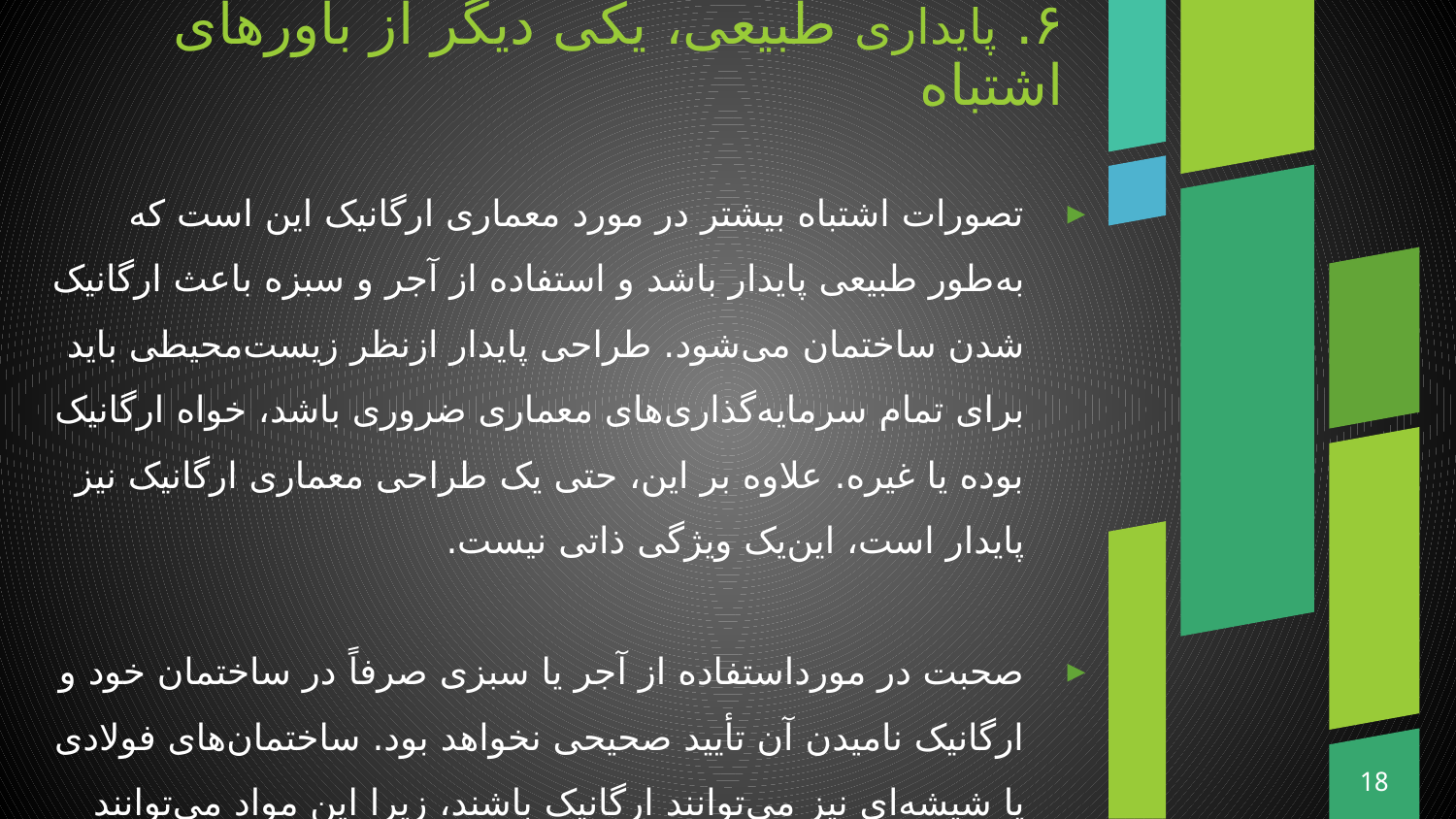

# ۶. پایداری طبیعی، یکی دیگر از باورهای اشتباه
تصورات اشتباه بیشتر در مورد معماری ارگانیک این است که به‌طور طبیعی پایدار باشد و استفاده از آجر و سبزه باعث ارگانیک شدن ساختمان می‌شود. طراحی پایدار ازنظر زیست‌محیطی باید برای تمام سرمایه‌گذاری‌های معماری ضروری باشد، خواه ارگانیک بوده یا غیره. علاوه بر این، حتی یک طراحی معماری ارگانیک نیز پایدار است، این‌یک ویژگی ذاتی نیست.

صحبت در مورداستفاده از آجر یا سبزی صرفاً در ساختمان خود و ارگانیک نامیدن آن تأیید صحیحی نخواهد بود. ساختمان‌های فولادی یا شیشه‌ای نیز می‌توانند ارگانیک باشند، زیرا این مواد می‌توانند برای ساخت دوباره بازیافت شوند.
18